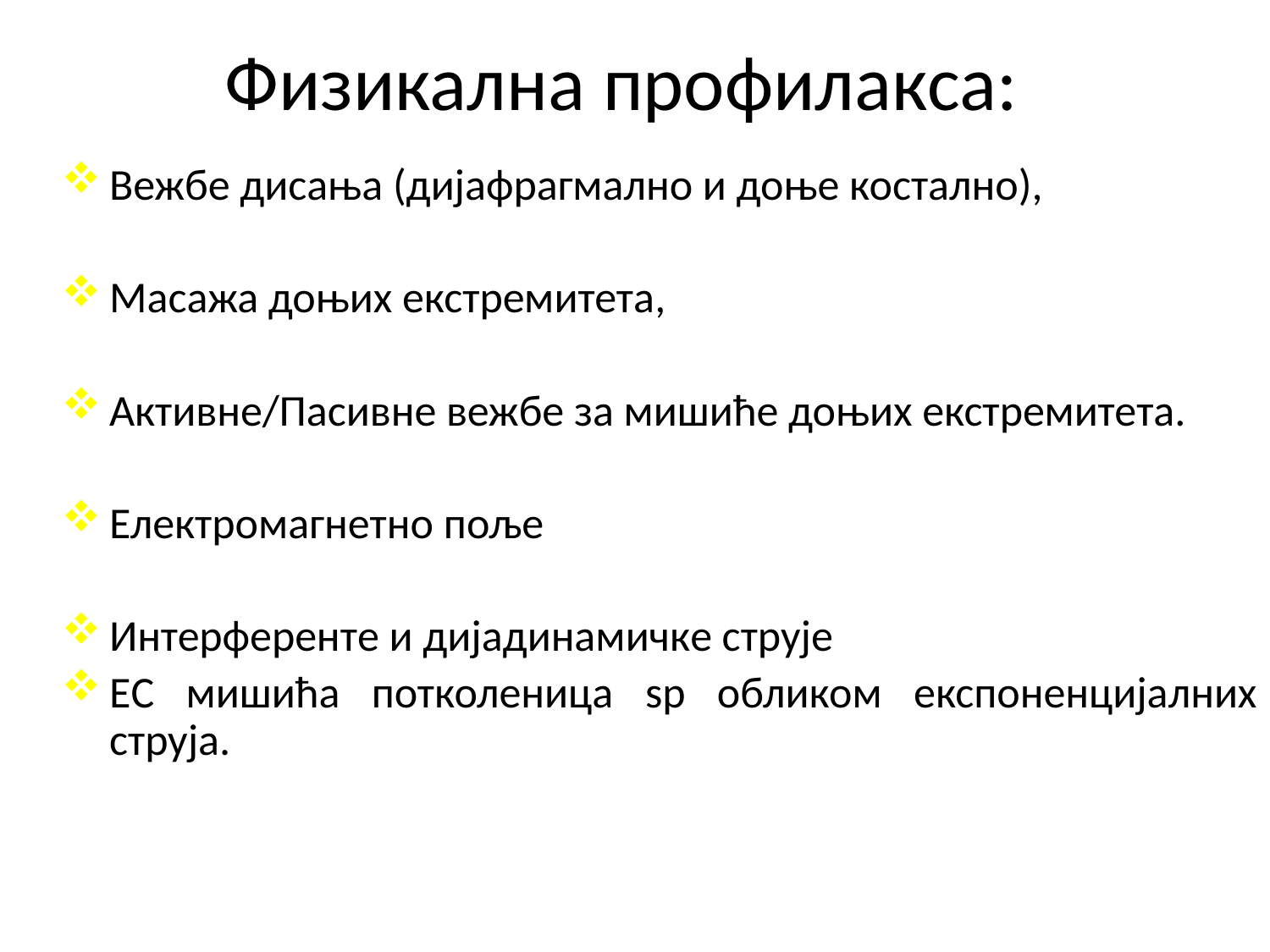

# Физикална профилакса:
Вежбе дисања (дијафрагмално и доње костално),

Масажа доњих екстремитета,

Активне/Пасивне вежбе за мишиће доњих екстремитета.

Електромагнетно поље

Интерферентe и дијадинамичкe струјe
ЕС мишића потколеница sp обликом експоненцијалних струја.